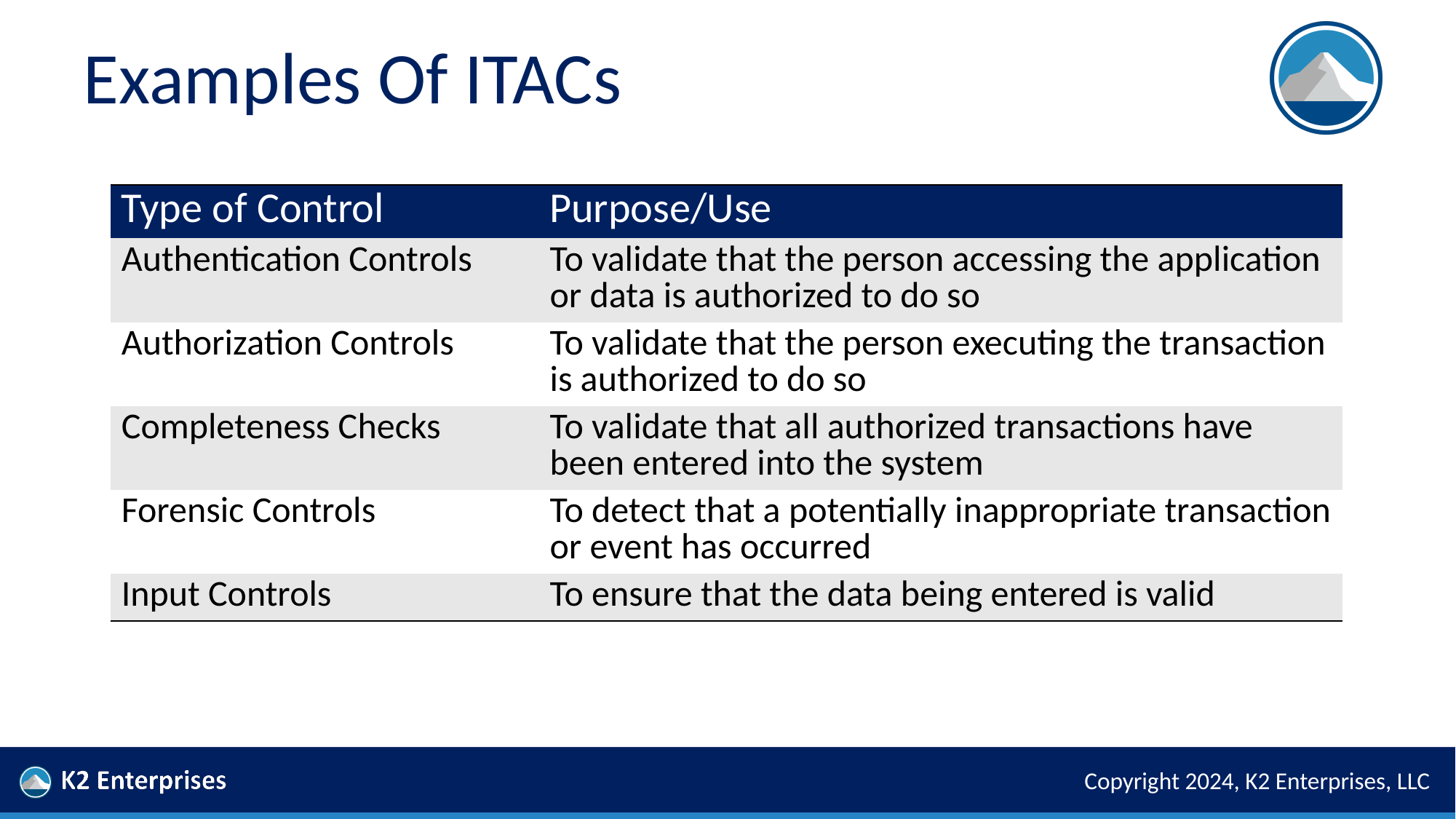

# Examples Of ITACs
| Type of Control | Purpose/Use |
| --- | --- |
| Authentication Controls | To validate that the person accessing the application or data is authorized to do so |
| Authorization Controls | To validate that the person executing the transaction is authorized to do so |
| Completeness Checks | To validate that all authorized transactions have been entered into the system |
| Forensic Controls | To detect that a potentially inappropriate transaction or event has occurred |
| Input Controls | To ensure that the data being entered is valid |